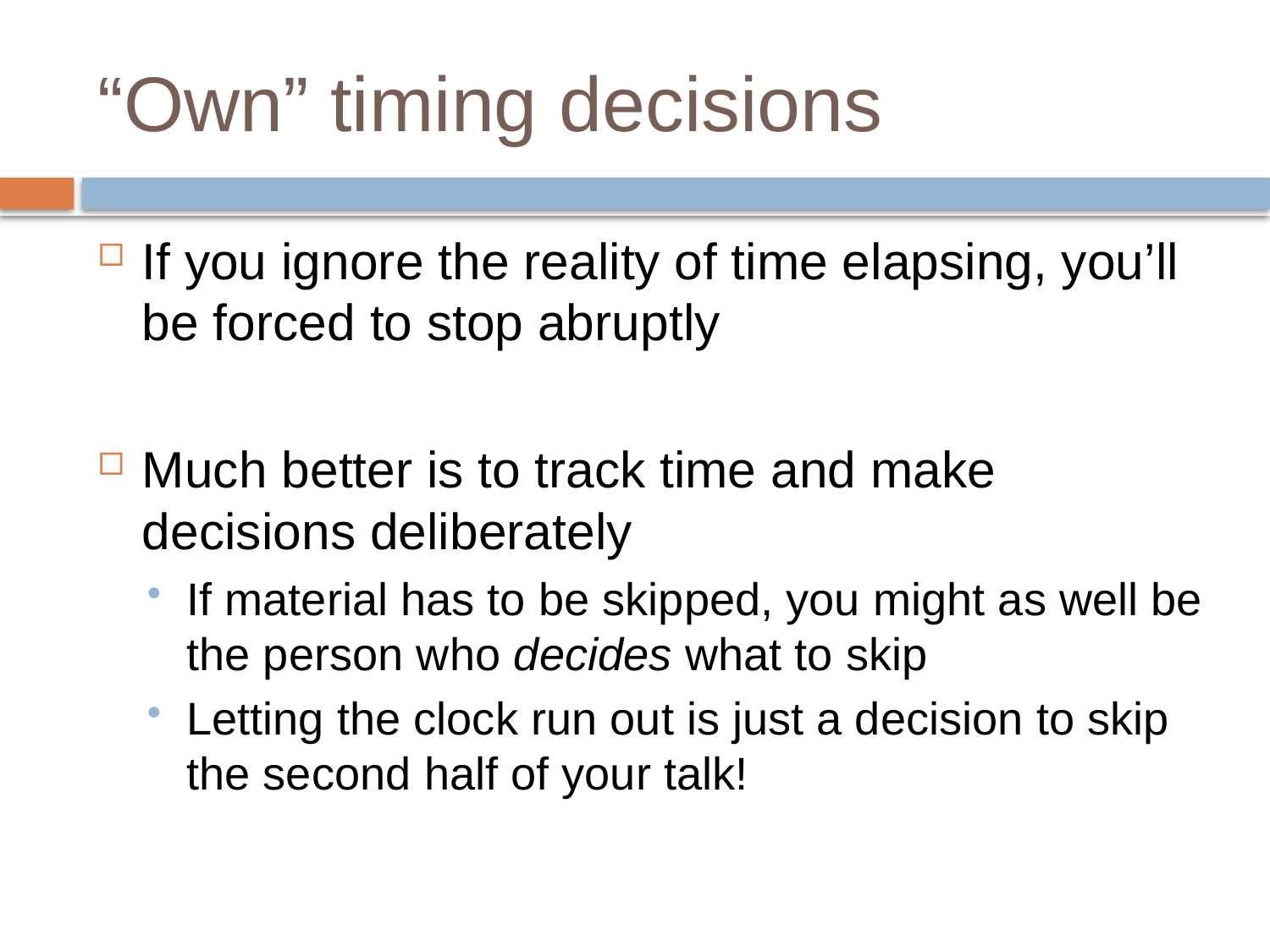

# “Own” timing decisions
If you ignore the reality of time elapsing, you’ll be forced to stop abruptly

Much better is to track time and make decisions deliberately
If material has to be skipped, you might as well be the person who decides what to skip
Letting the clock run out is just a decision to skip the second half of your talk!